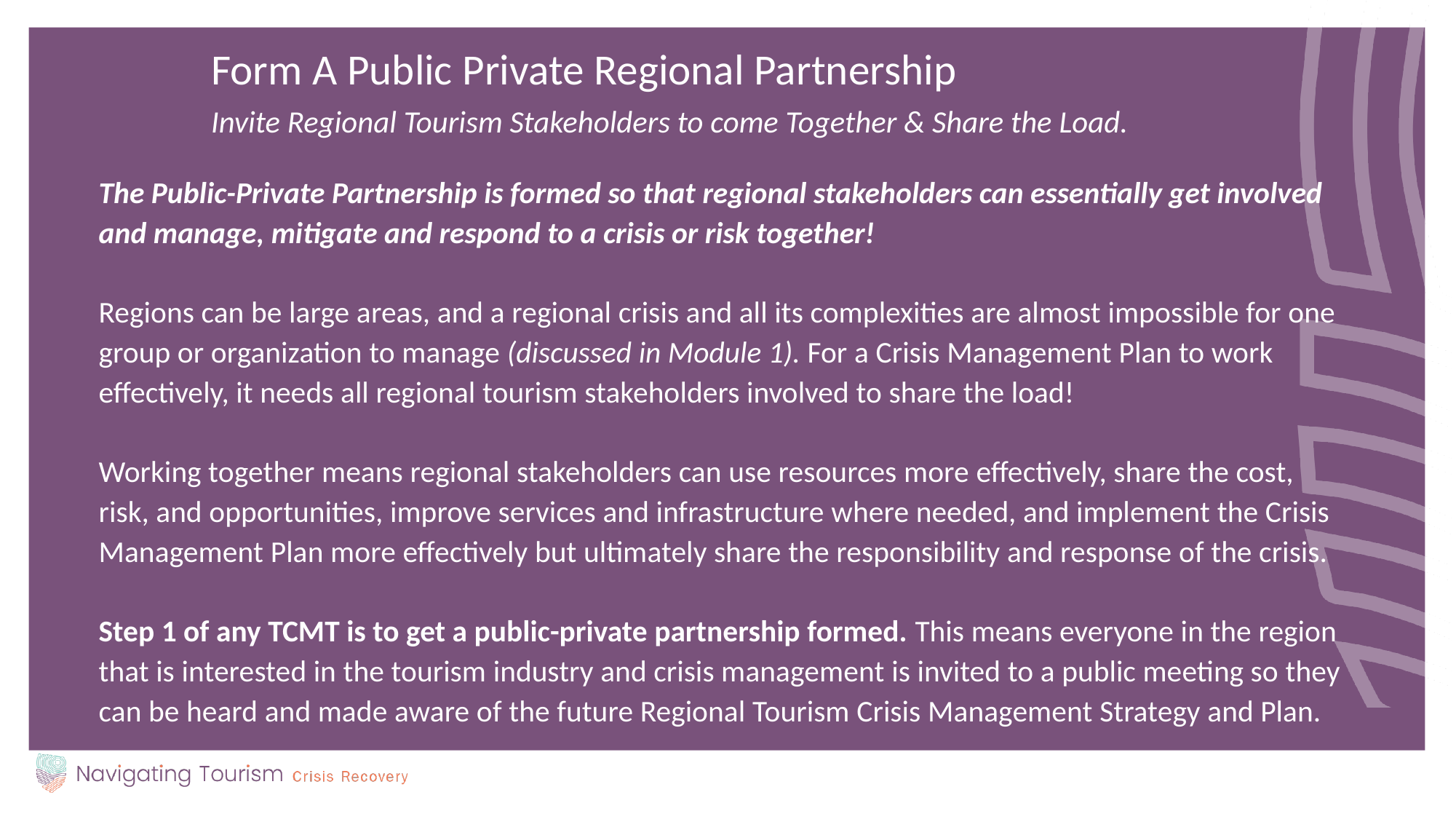

Form A Public Private Regional Partnership
Invite Regional Tourism Stakeholders to come Together & Share the Load.
The Public-Private Partnership is formed so that regional stakeholders can essentially get involved and manage, mitigate and respond to a crisis or risk together!

Regions can be large areas, and a regional crisis and all its complexities are almost impossible for one group or organization to manage (discussed in Module 1). For a Crisis Management Plan to work effectively, it needs all regional tourism stakeholders involved to share the load!

Working together means regional stakeholders can use resources more effectively, share the cost, risk, and opportunities, improve services and infrastructure where needed, and implement the Crisis Management Plan more effectively but ultimately share the responsibility and response of the crisis.

Step 1 of any TCMT is to get a public-private partnership formed. This means everyone in the region that is interested in the tourism industry and crisis management is invited to a public meeting so they can be heard and made aware of the future Regional Tourism Crisis Management Strategy and Plan.